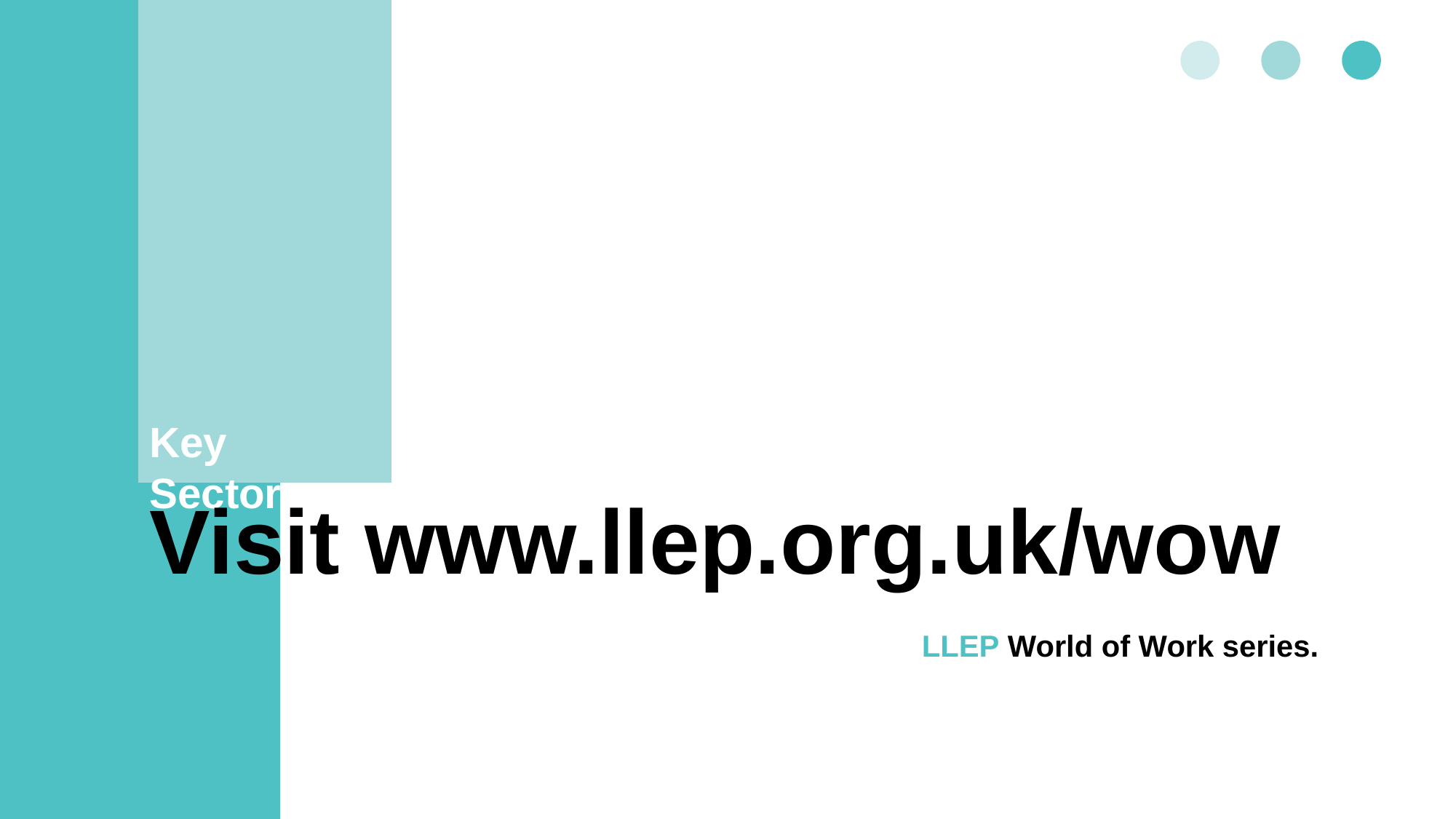

Key Sectors
Visit www.llep.org.uk/wow
LLEP World of Work series.